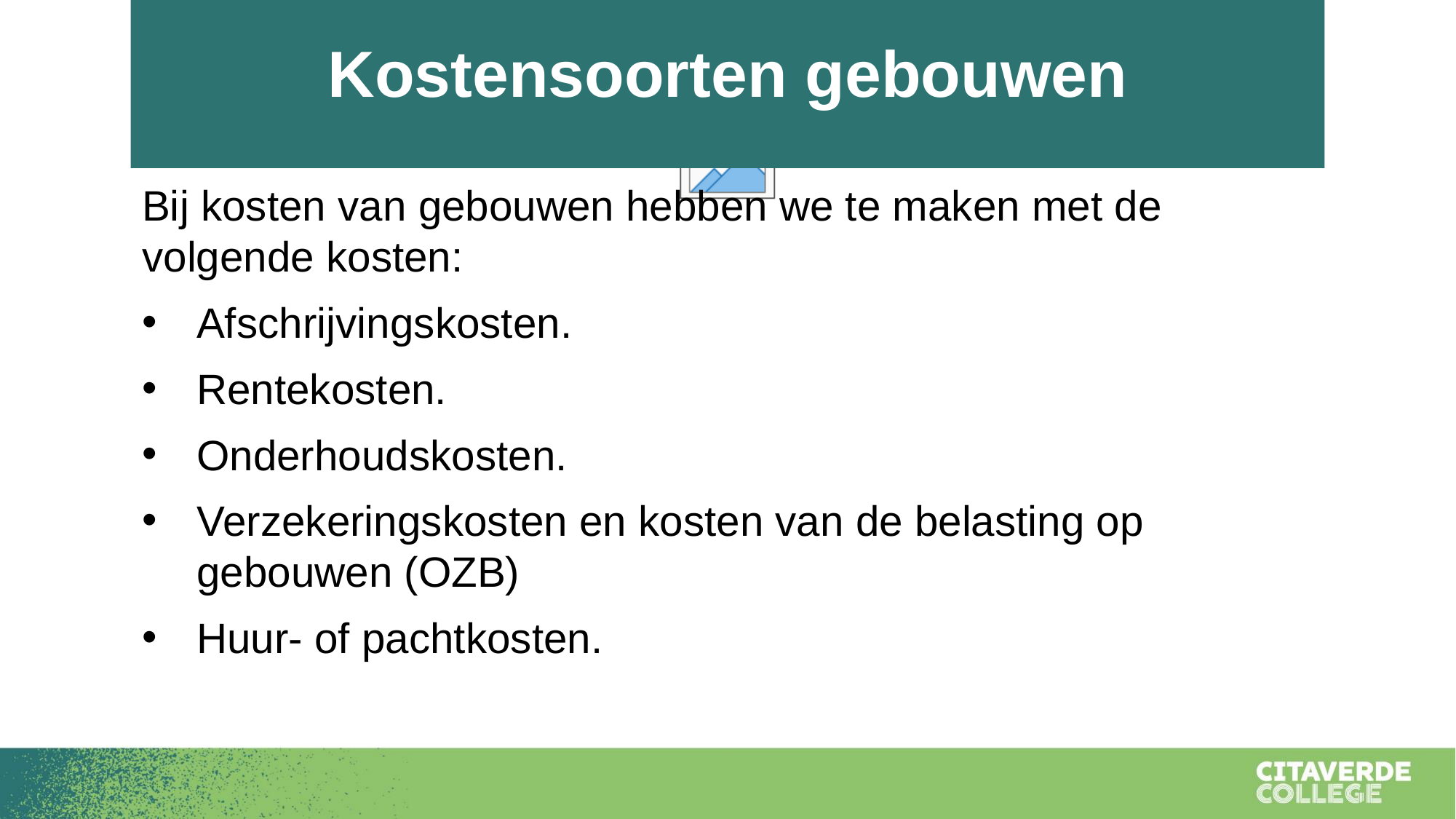

Kostensoorten gebouwen
Bij kosten van gebouwen hebben we te maken met de volgende kosten:
Afschrijvingskosten.
Rentekosten.
Onderhoudskosten.
Verzekeringskosten en kosten van de belasting op gebouwen (OZB)
Huur- of pachtkosten.